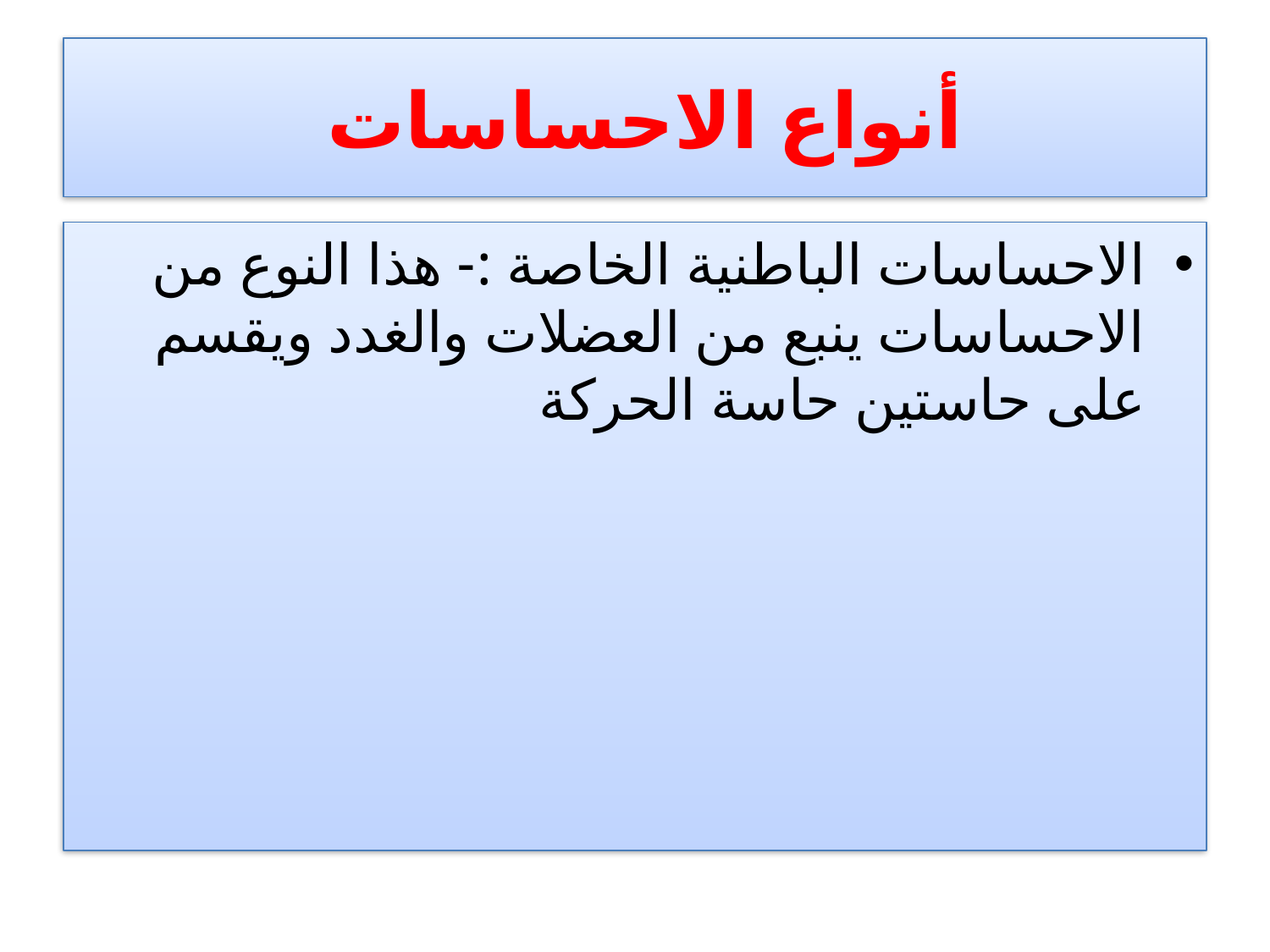

# أنواع الاحساسات
الاحساسات الباطنية الخاصة :- هذا النوع من الاحساسات ينبع من العضلات والغدد ويقسم على حاستين حاسة الحركة